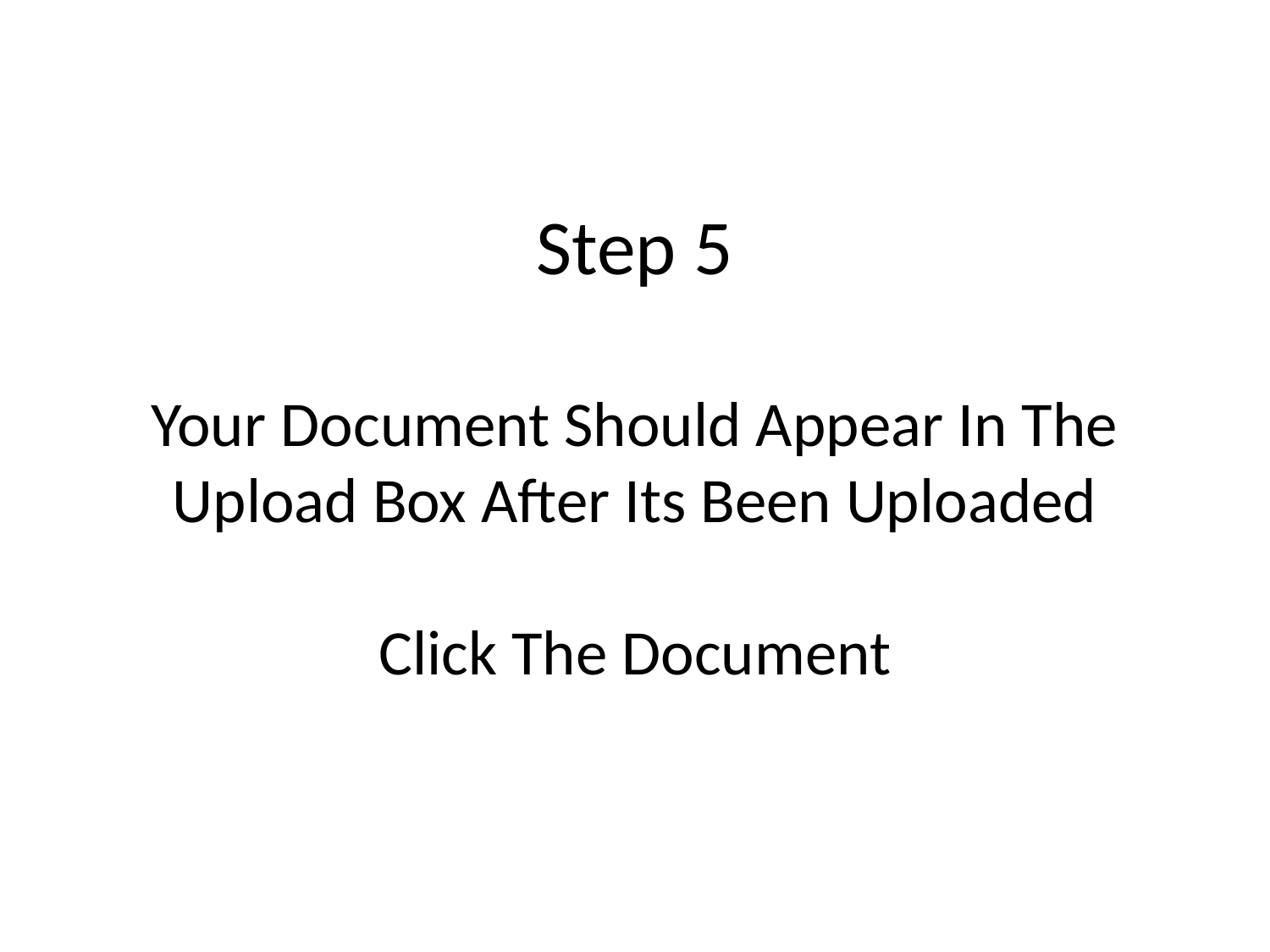

# Step 5 Your Document Should Appear In The Upload Box After Its Been Uploaded Click The Document